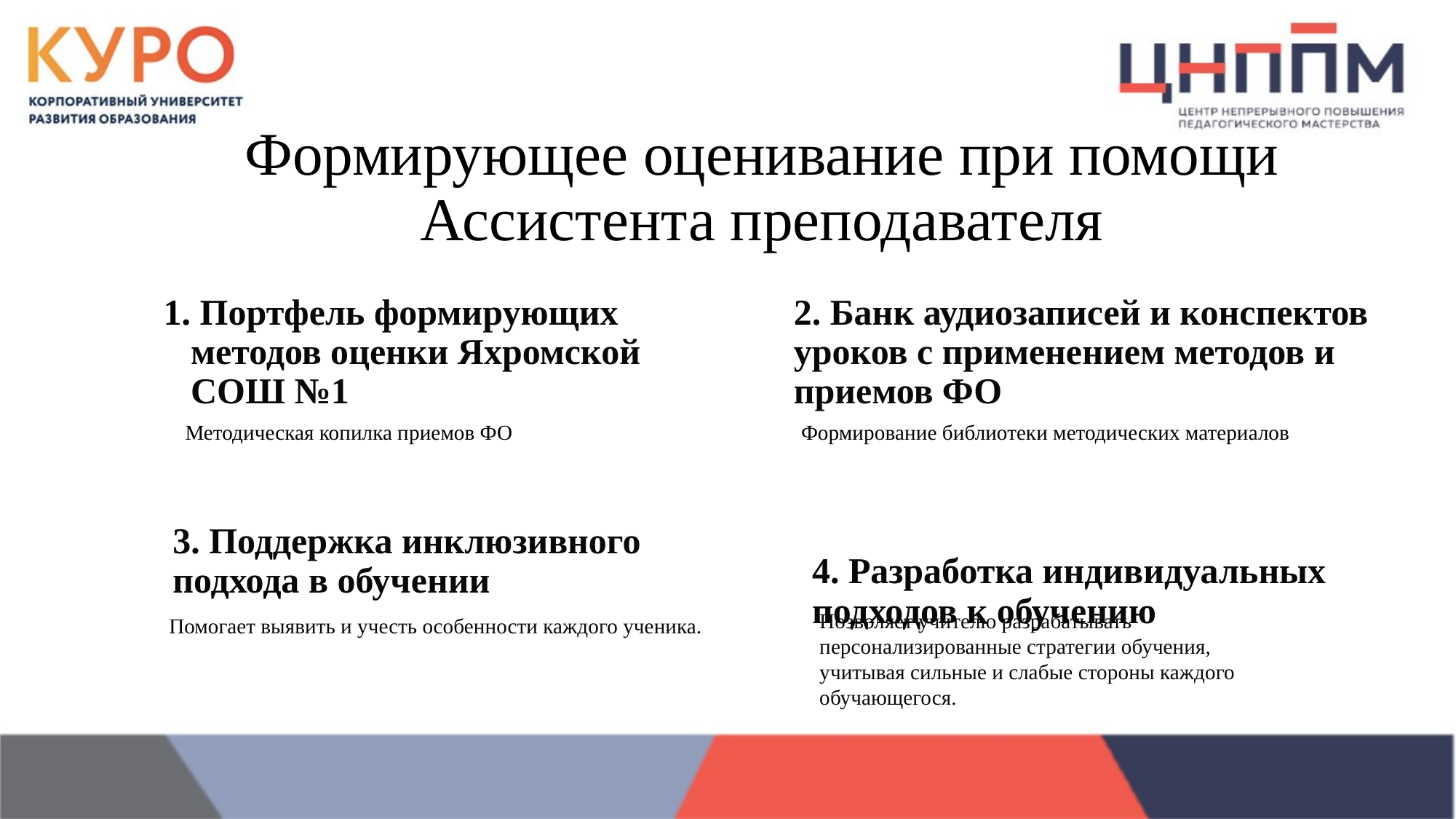

# Формирующее оценивание при помощи Ассистента преподавателя
2. Банк аудиозаписей и конспектов уроков с применением методов и приемов ФО
 Портфель формирующих методов оценки Яхромской СОШ №1
Методическая копилка приемов ФО
Формирование библиотеки методических материалов
3. Поддержка инклюзивного подхода в обучении
4. Разработка индивидуальных подходов к обучению

Позволяет учителю разрабатывать персонализированные стратегии обучения, учитывая сильные и слабые стороны каждого обучающегося.
Помогает выявить и учесть особенности каждого ученика.